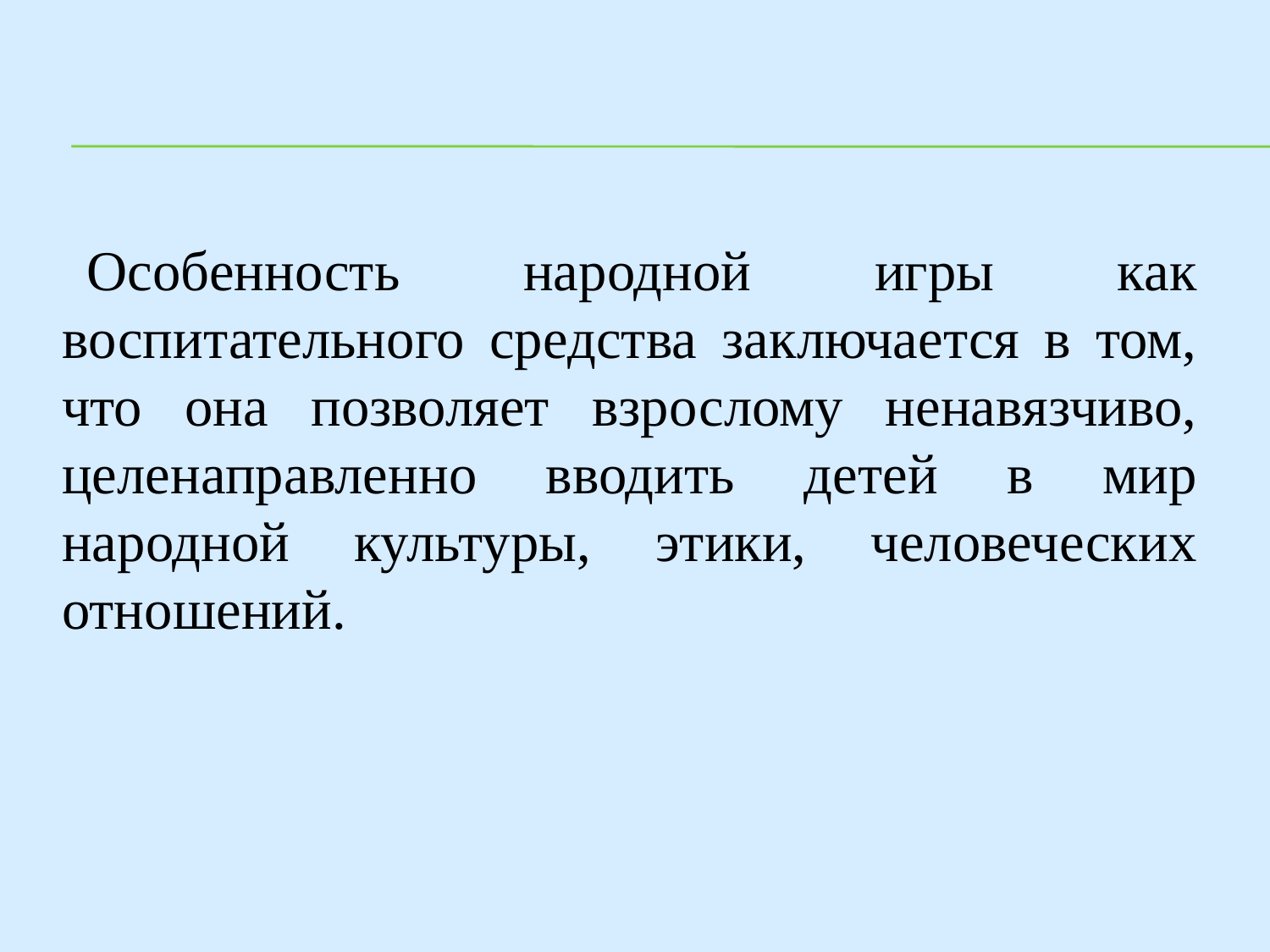

Особенность народной игры как воспитательного средства заключается в том, что она позволяет взрослому ненавязчиво, целенаправленно вводить детей в мир народной культуры, этики, человеческих отношений.